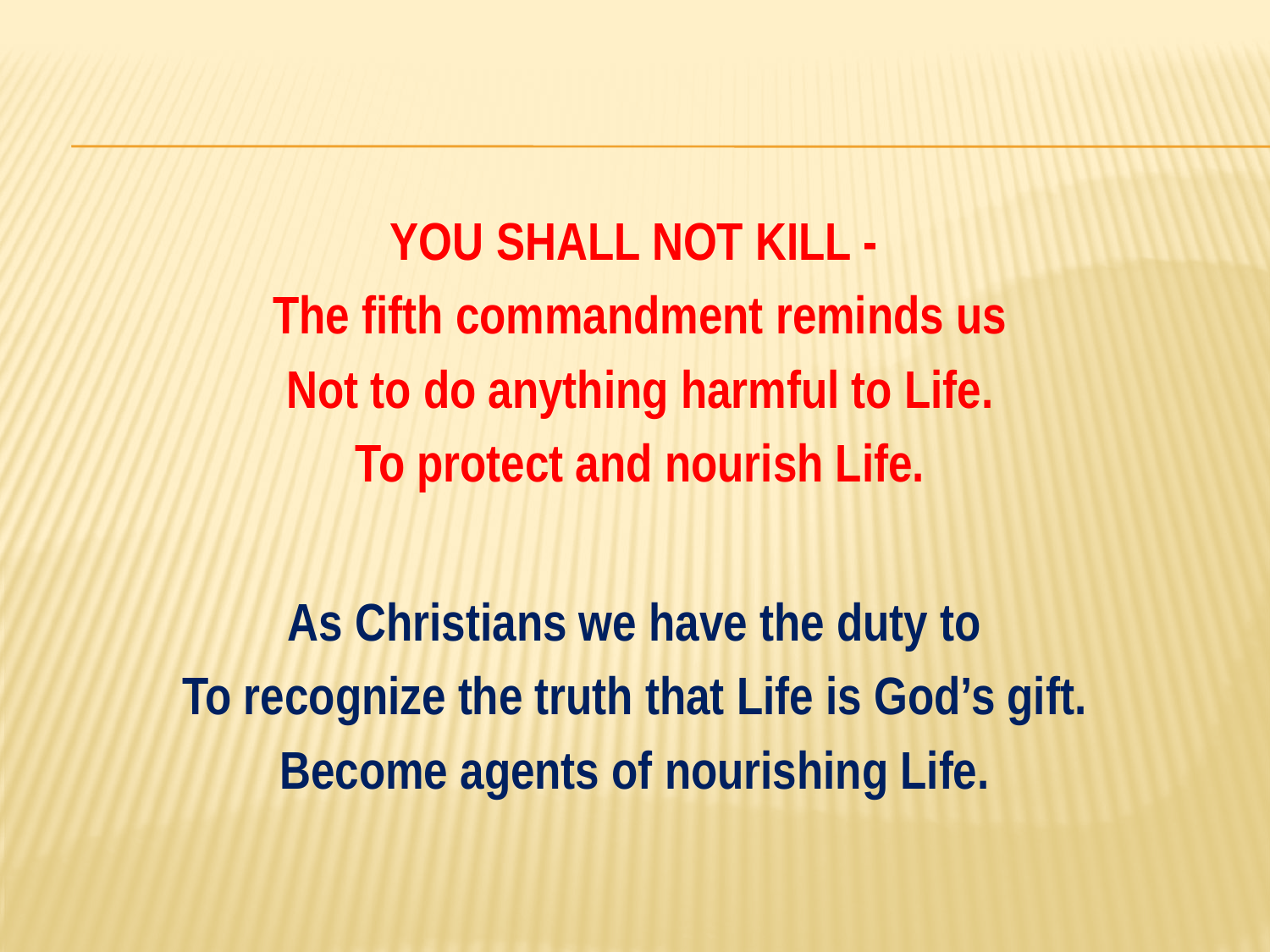

YOU SHALL NOT KILL -
The fifth commandment reminds us
Not to do anything harmful to Life.
To protect and nourish Life.
As Christians we have the duty to
To recognize the truth that Life is God’s gift.
Become agents of nourishing Life.